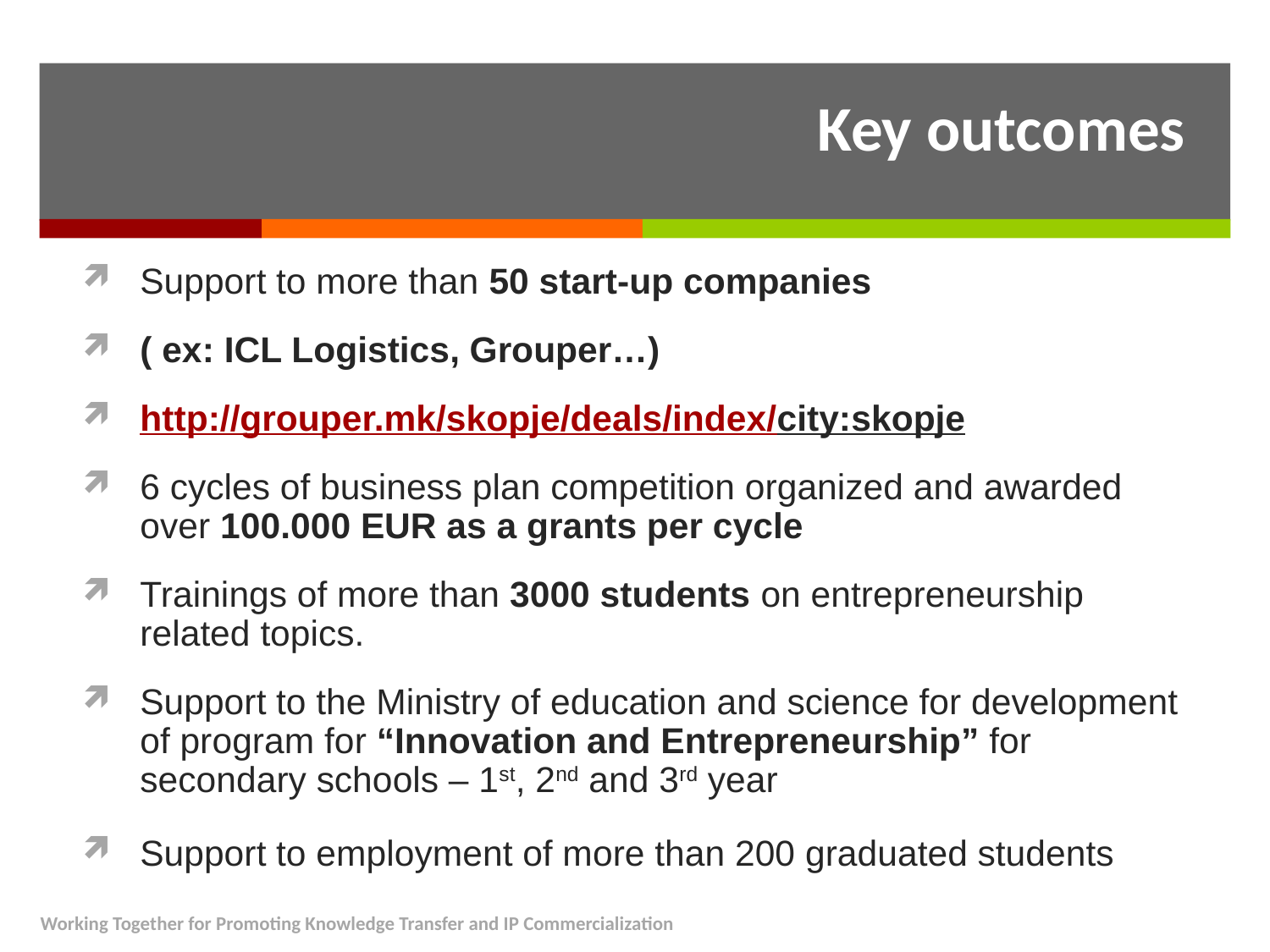

Key outcomes
Support to more than 50 start-up companies
( ex: ICL Logistics, Grouper…)
http://grouper.mk/skopje/deals/index/city:skopje
6 cycles of business plan competition organized and awarded over 100.000 EUR as a grants per cycle
Trainings of more than 3000 students on entrepreneurship related topics.
Support to the Ministry of education and science for development of program for “Innovation and Entrepreneurship” for secondary schools – 1st, 2nd and 3rd year
Support to employment of more than 200 graduated students
Working Together for Promoting Knowledge Transfer and IP Commercialization